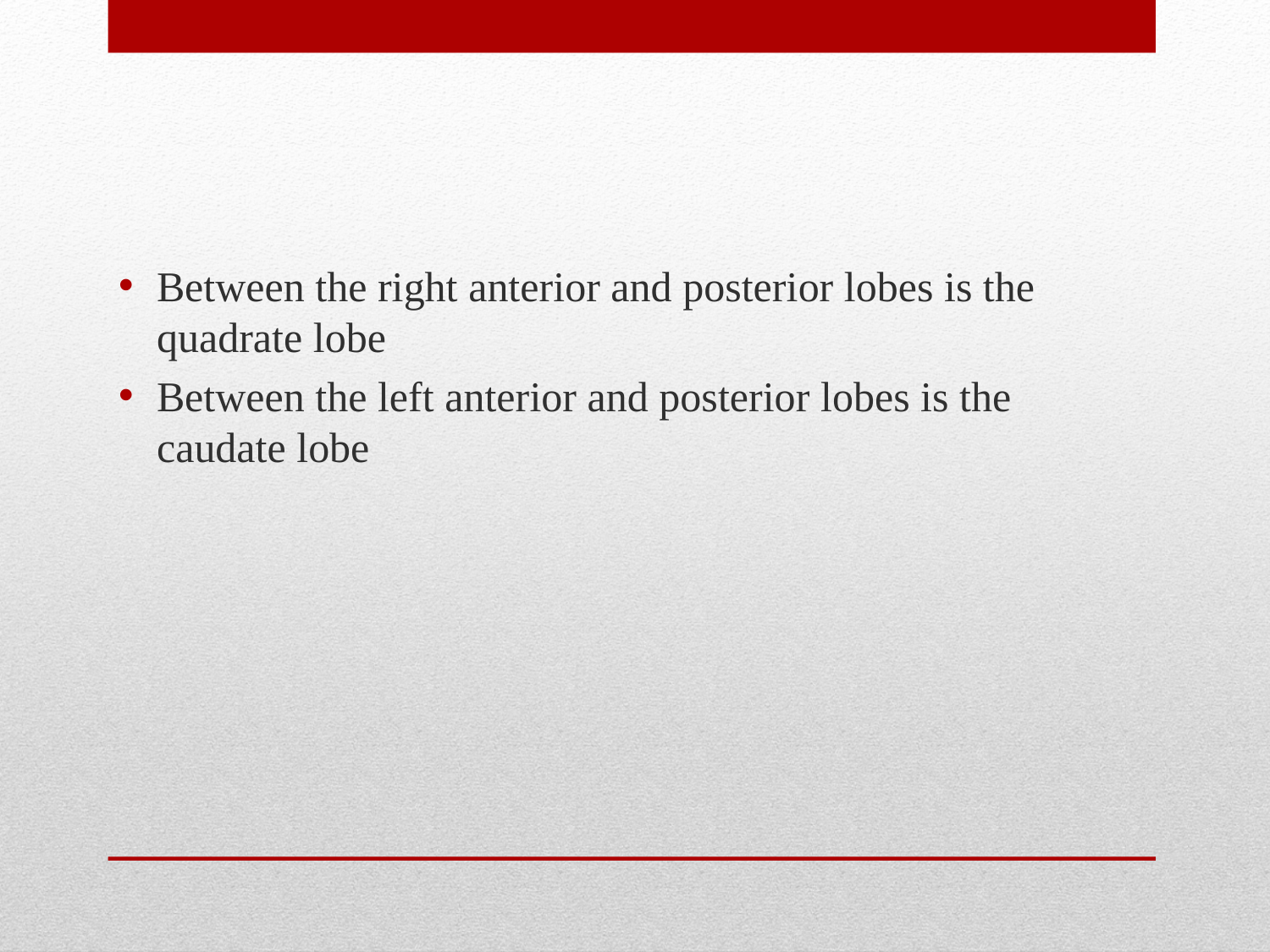

Between the right anterior and posterior lobes is the quadrate lobe
Between the left anterior and posterior lobes is the caudate lobe
#